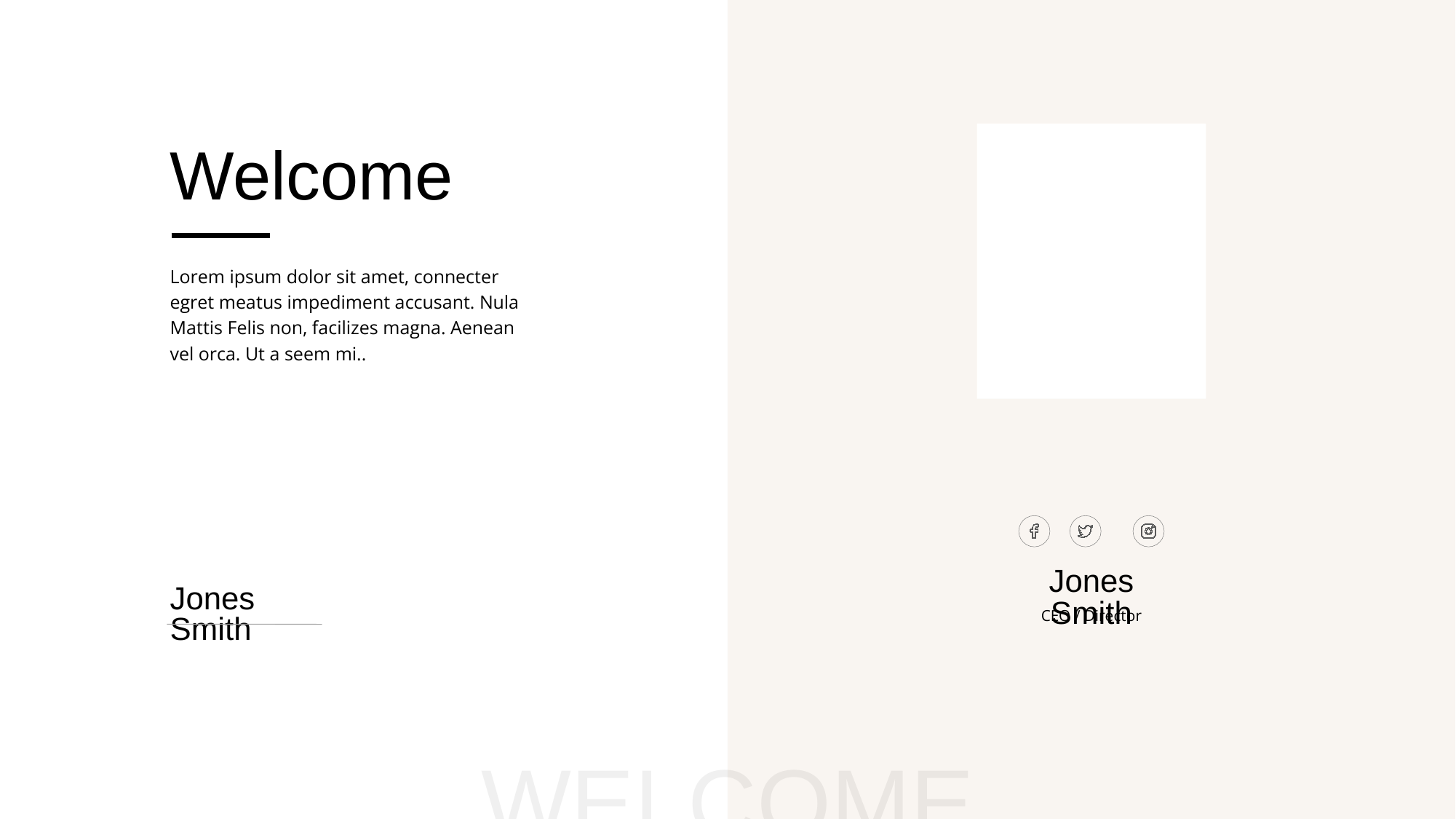

Welcome

Lorem ipsum dolor sit amet, connecter egret meatus impediment accusant. Nula Mattis Felis non, facilizes magna. Aenean vel orca. Ut a seem mi..

Jones Smith
Jones Smith
CEO / Director
WELCOME MESSAGE